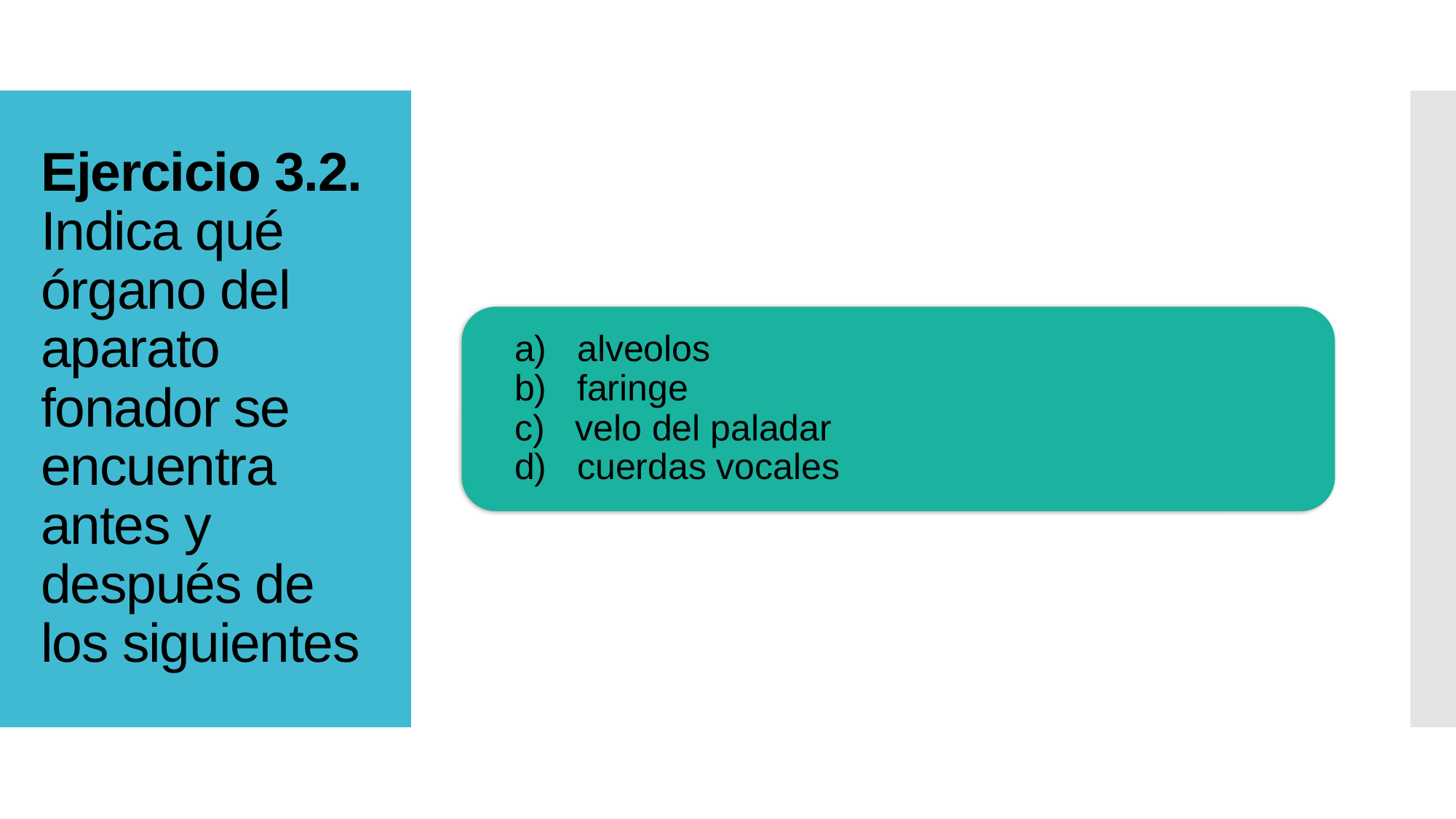

a)   alveolos
b)   faringe
c)   velo del paladar
d)   cuerdas vocales
# Ejercicio 3.2. Indica qué órgano del aparato fonador se encuentra antes y después de los siguientes